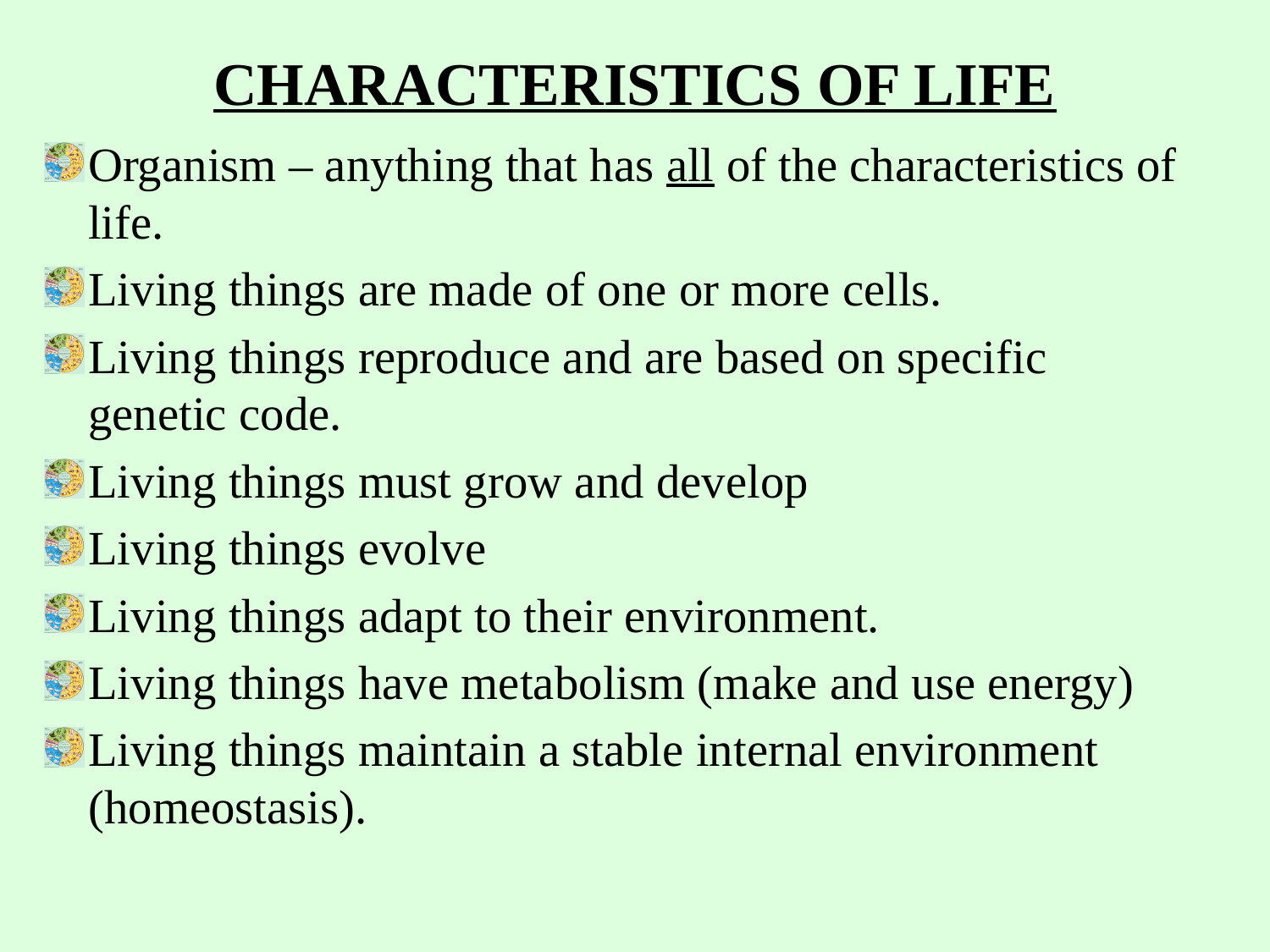

# CHARACTERISTICS OF LIFE
Organism – anything that has all of the characteristics of life.
Living things are made of one or more cells.
Living things reproduce and are based on specific genetic code.
Living things must grow and develop
Living things evolve
Living things adapt to their environment.
Living things have metabolism (make and use energy)
Living things maintain a stable internal environment (homeostasis).